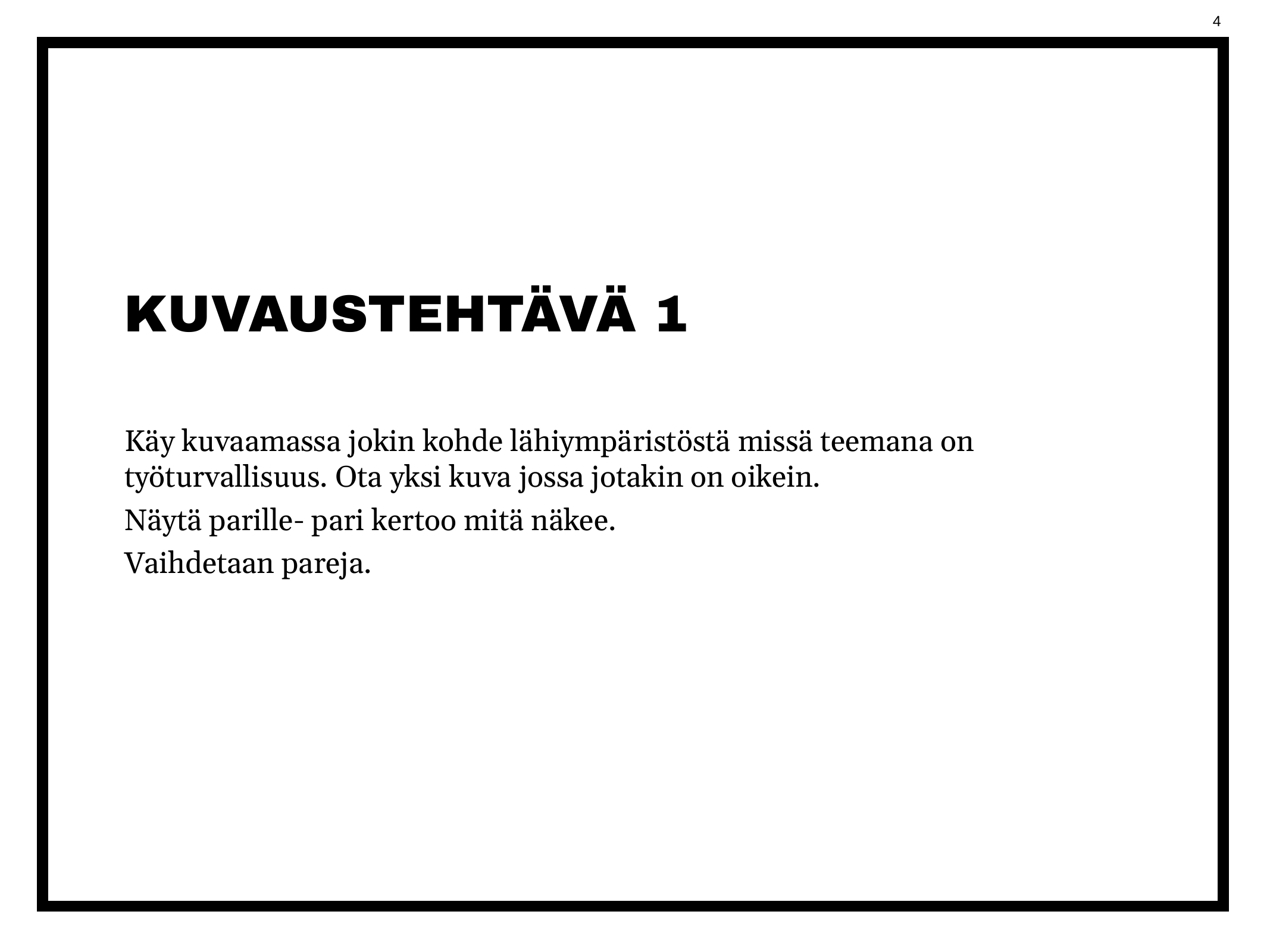

4
# KUVAUSTEHTÄVÄ 1
Käy kuvaamassa jokin kohde lähiympäristöstä missä teemana on työturvallisuus. Ota yksi kuva jossa jotakin on oikein.
Näytä parille- pari kertoo mitä näkee.
Vaihdetaan pareja.